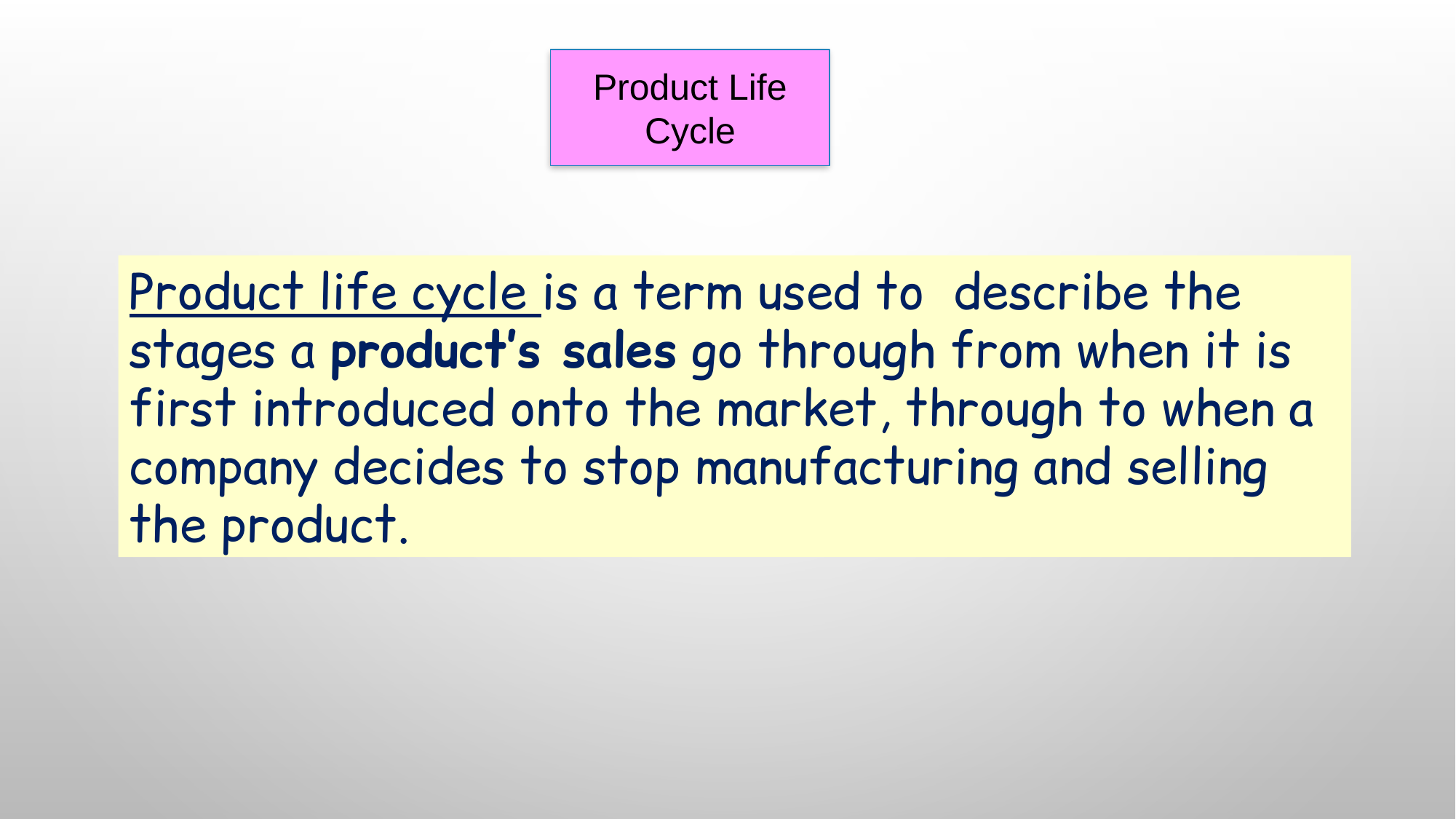

Product Life Cycle
Product life cycle is a term used to  describe the stages a product’s sales go through from when it is first introduced onto the market, through to when a company decides to stop manufacturing and selling the product.